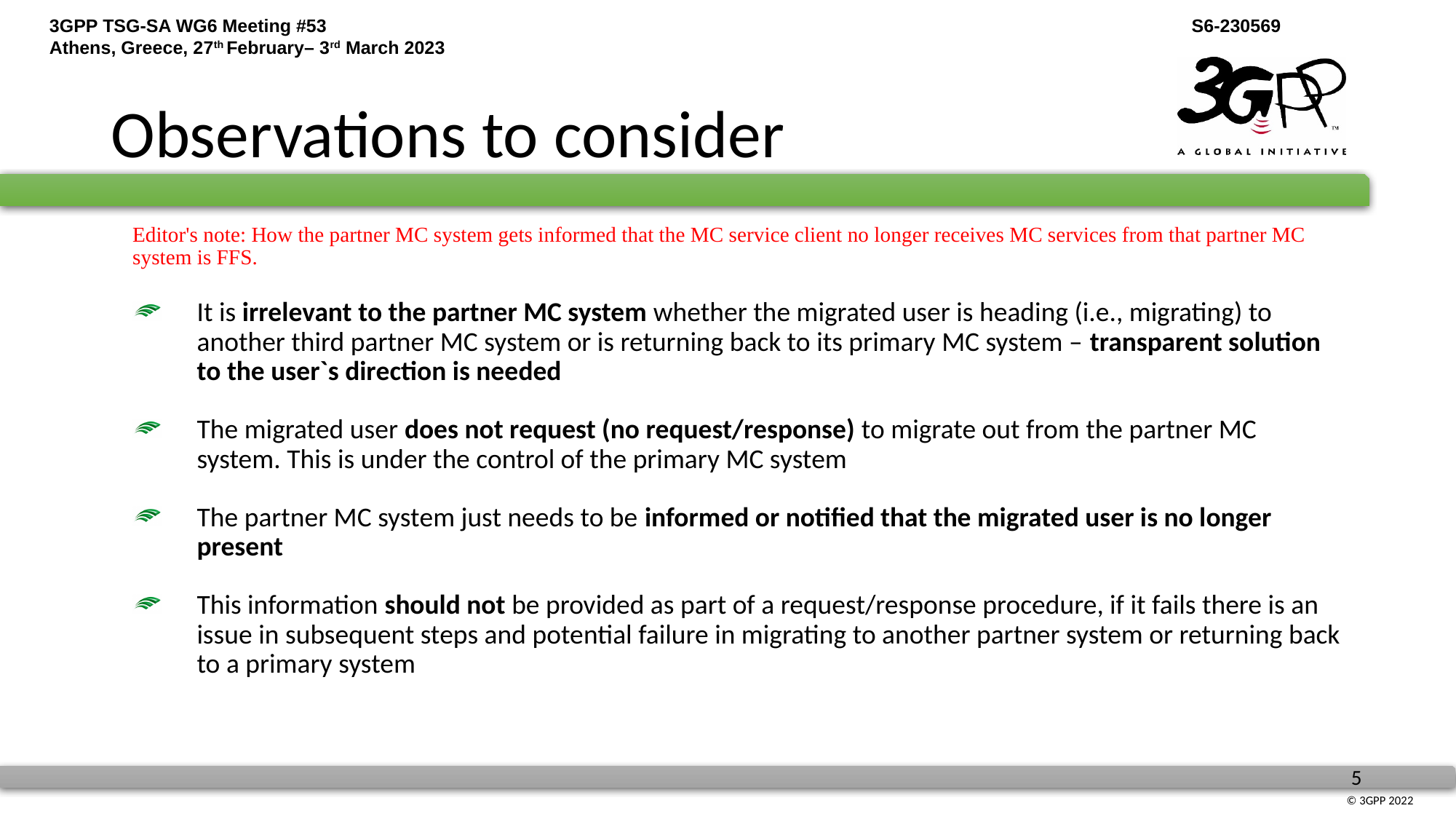

# Observations to consider
Editor's note: How the partner MC system gets informed that the MC service client no longer receives MC services from that partner MC system is FFS.
It is irrelevant to the partner MC system whether the migrated user is heading (i.e., migrating) to another third partner MC system or is returning back to its primary MC system – transparent solution to the user`s direction is needed
The migrated user does not request (no request/response) to migrate out from the partner MC system. This is under the control of the primary MC system
The partner MC system just needs to be informed or notified that the migrated user is no longer present
This information should not be provided as part of a request/response procedure, if it fails there is an issue in subsequent steps and potential failure in migrating to another partner system or returning back to a primary system